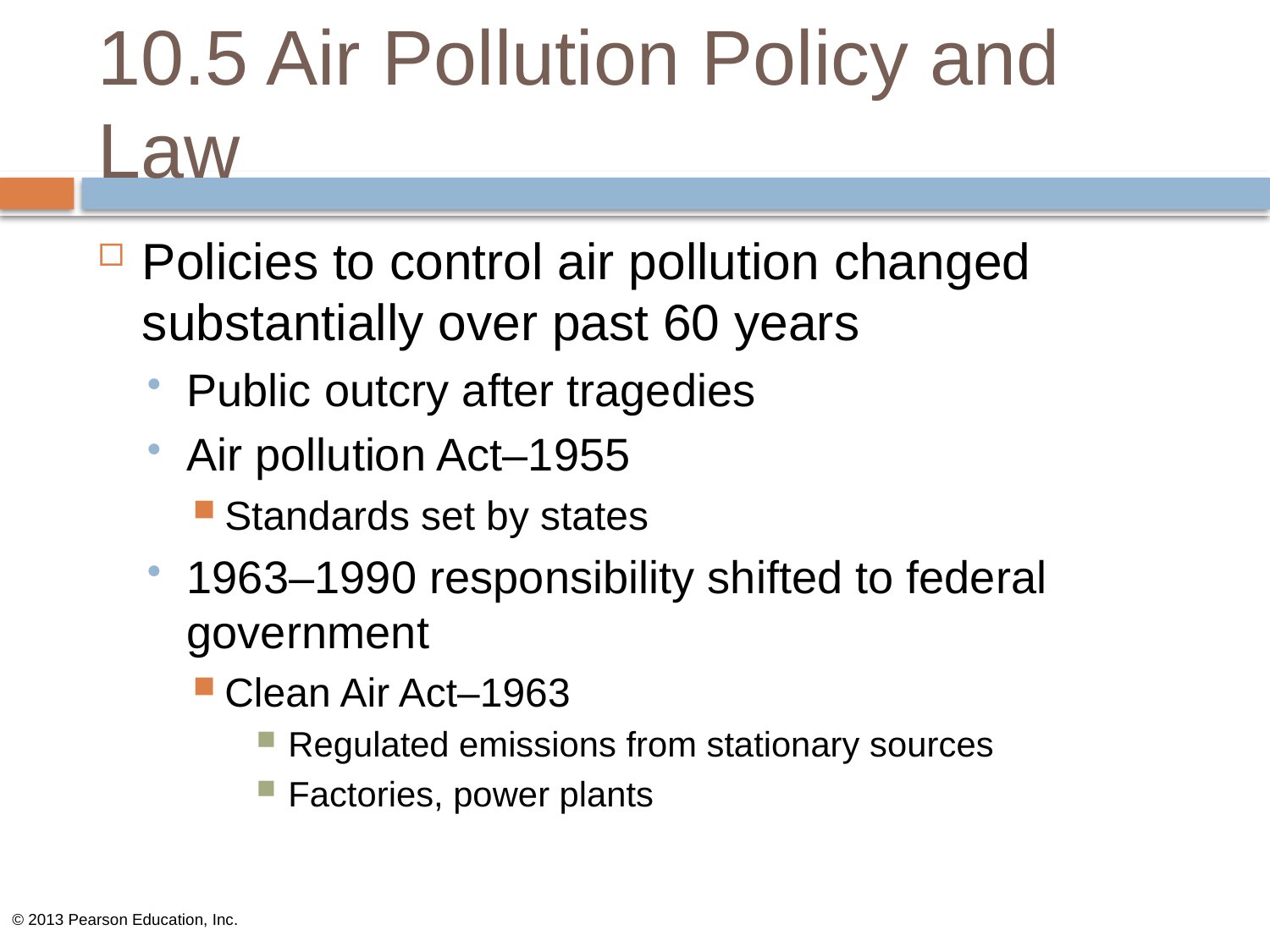

# 10.5 Air Pollution Policy and Law
Policies to control air pollution changed substantially over past 60 years
Public outcry after tragedies
Air pollution Act–1955
Standards set by states
1963–1990 responsibility shifted to federal government
Clean Air Act–1963
Regulated emissions from stationary sources
Factories, power plants